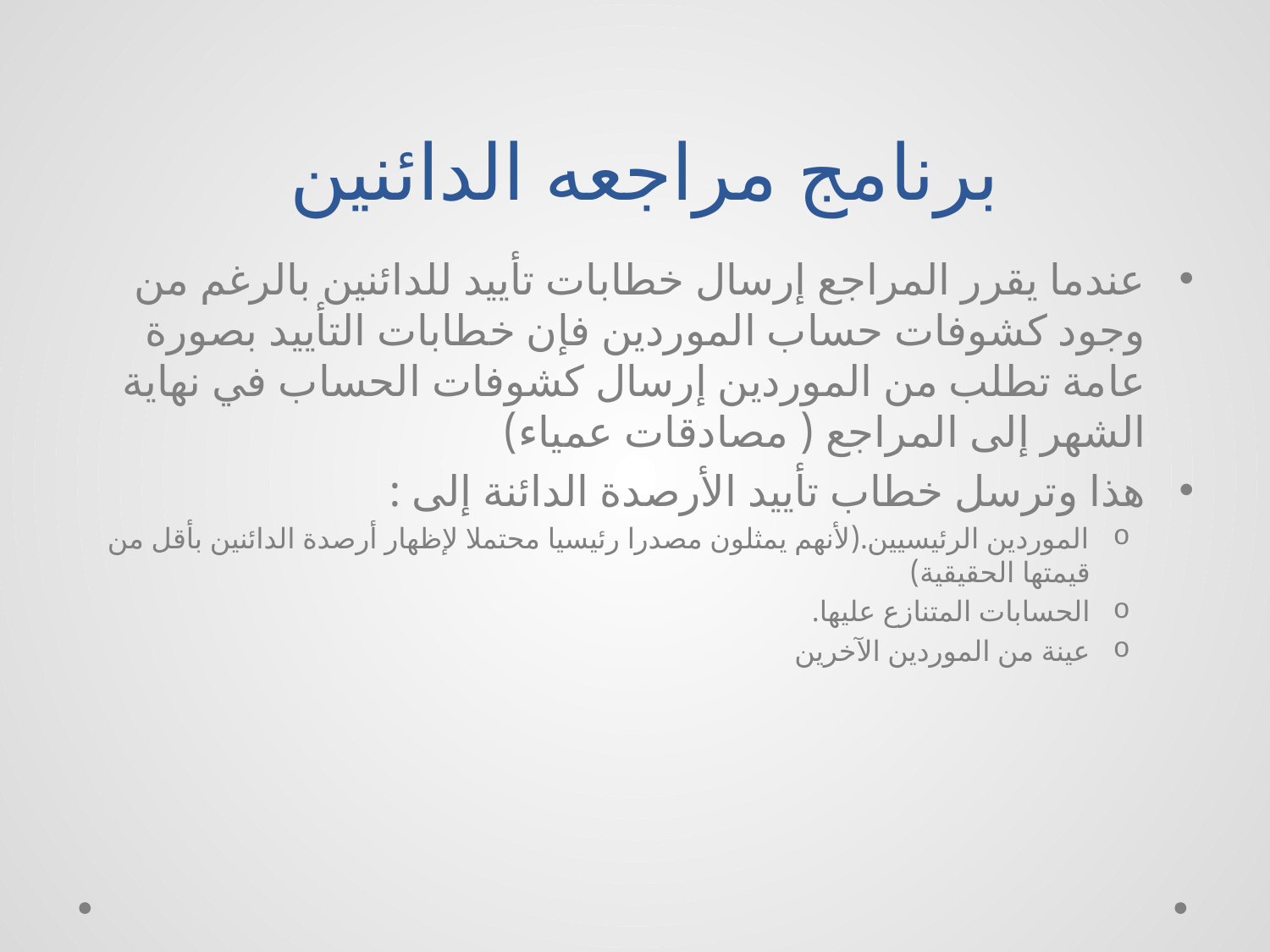

# برنامج مراجعه الدائنين
عندما يقرر المراجع إرسال خطابات تأييد للدائنين بالرغم من وجود كشوفات حساب الموردين فإن خطابات التأييد بصورة عامة تطلب من الموردين إرسال كشوفات الحساب في نهاية الشهر إلى المراجع ( مصادقات عمياء)
هذا وترسل خطاب تأييد الأرصدة الدائنة إلى :
الموردين الرئيسيين.(لأنهم يمثلون مصدرا رئيسيا محتملا لإظهار أرصدة الدائنين بأقل من قيمتها الحقيقية)
الحسابات المتنازع عليها.
عينة من الموردين الآخرين